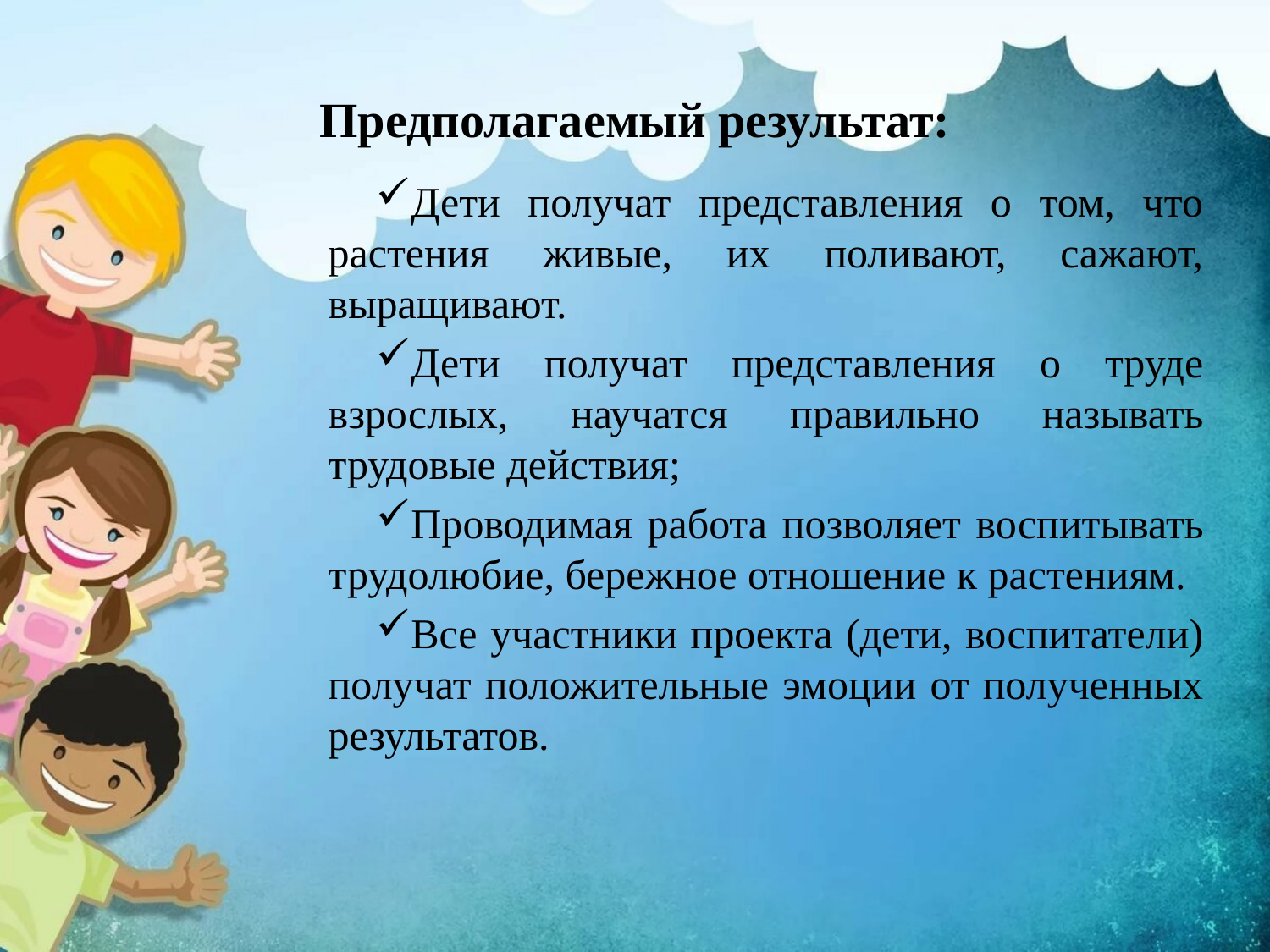

# Предполагаемый результат:
Дети получат представления о том, что растения живые, их поливают, сажают, выращивают.
Дети получат представления о труде взрослых, научатся правильно называть трудовые действия;
Проводимая работа позволяет воспитывать трудолюбие, бережное отношение к растениям.
Все участники проекта (дети, воспитатели) получат положительные эмоции от полученных результатов.